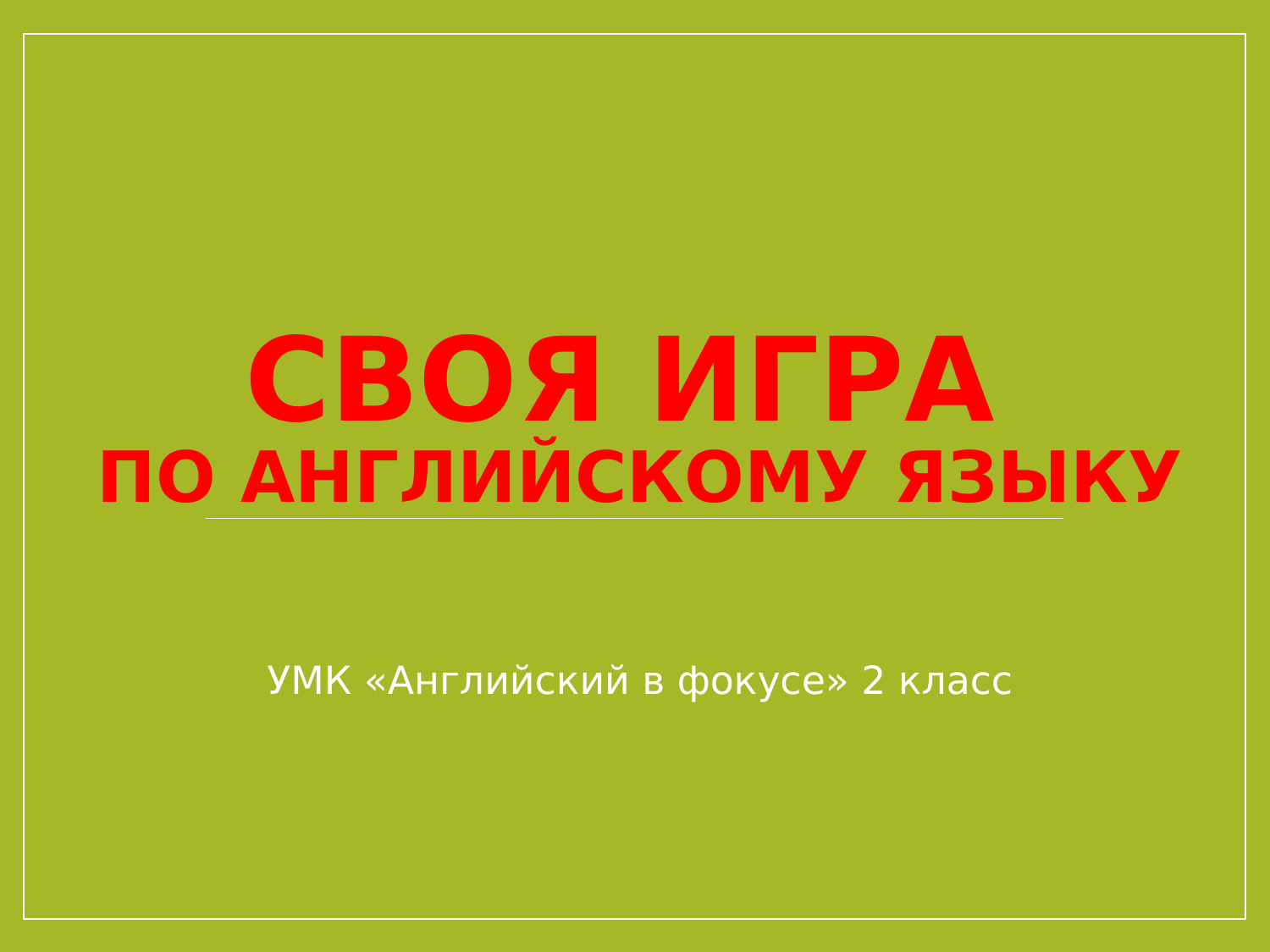

# СвОЯ ИГРА по английскому языку
УМК «Английский в фокусе» 2 класс